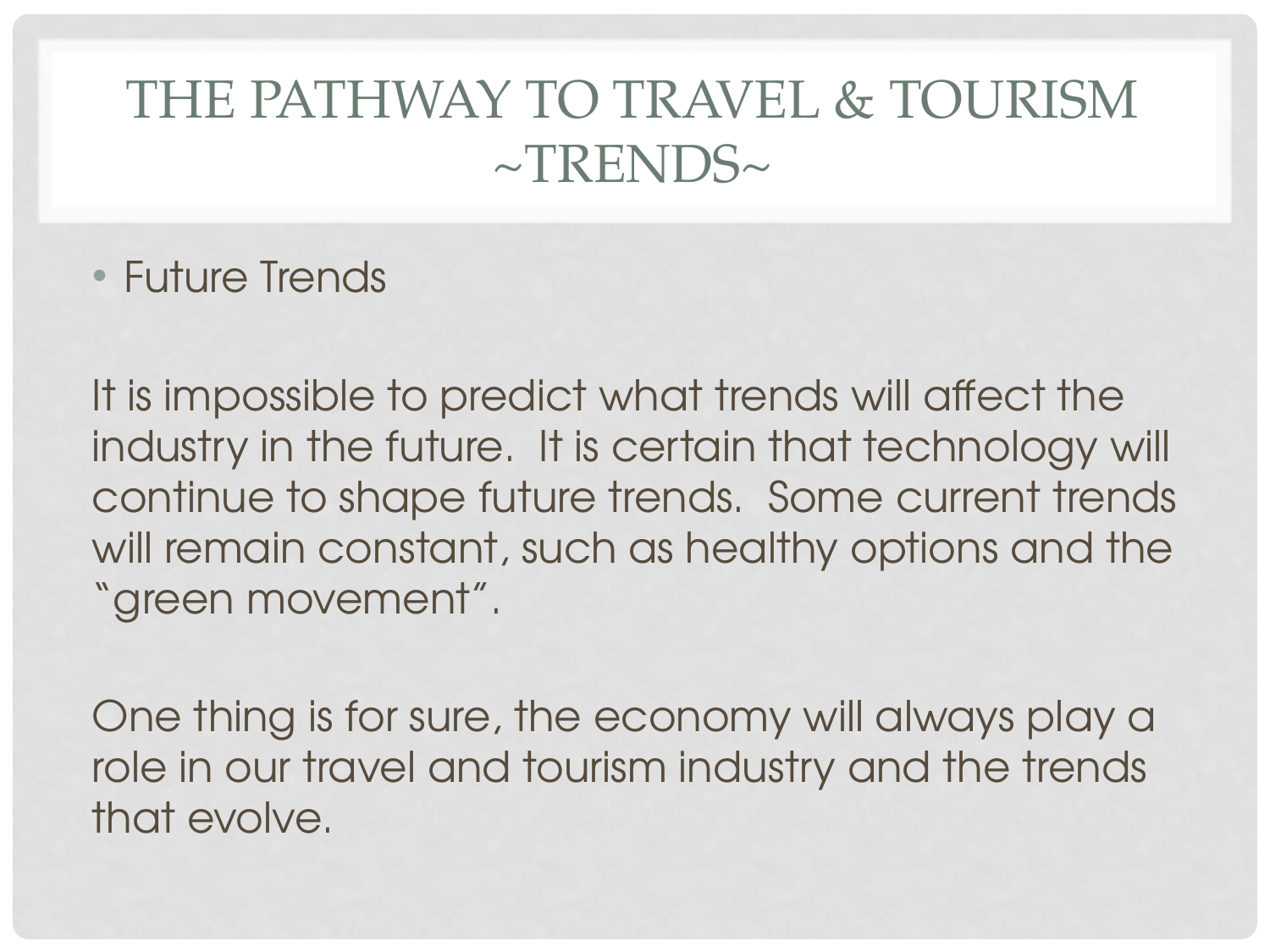

# The Pathway to Travel & Tourism ~Trends~
Future Trends

It is impossible to predict what trends will affect the industry in the future.  It is certain that technology will continue to shape future trends.  Some current trends will remain constant, such as healthy options and the “green movement”.

One thing is for sure, the economy will always play a role in our travel and tourism industry and the trends that evolve.